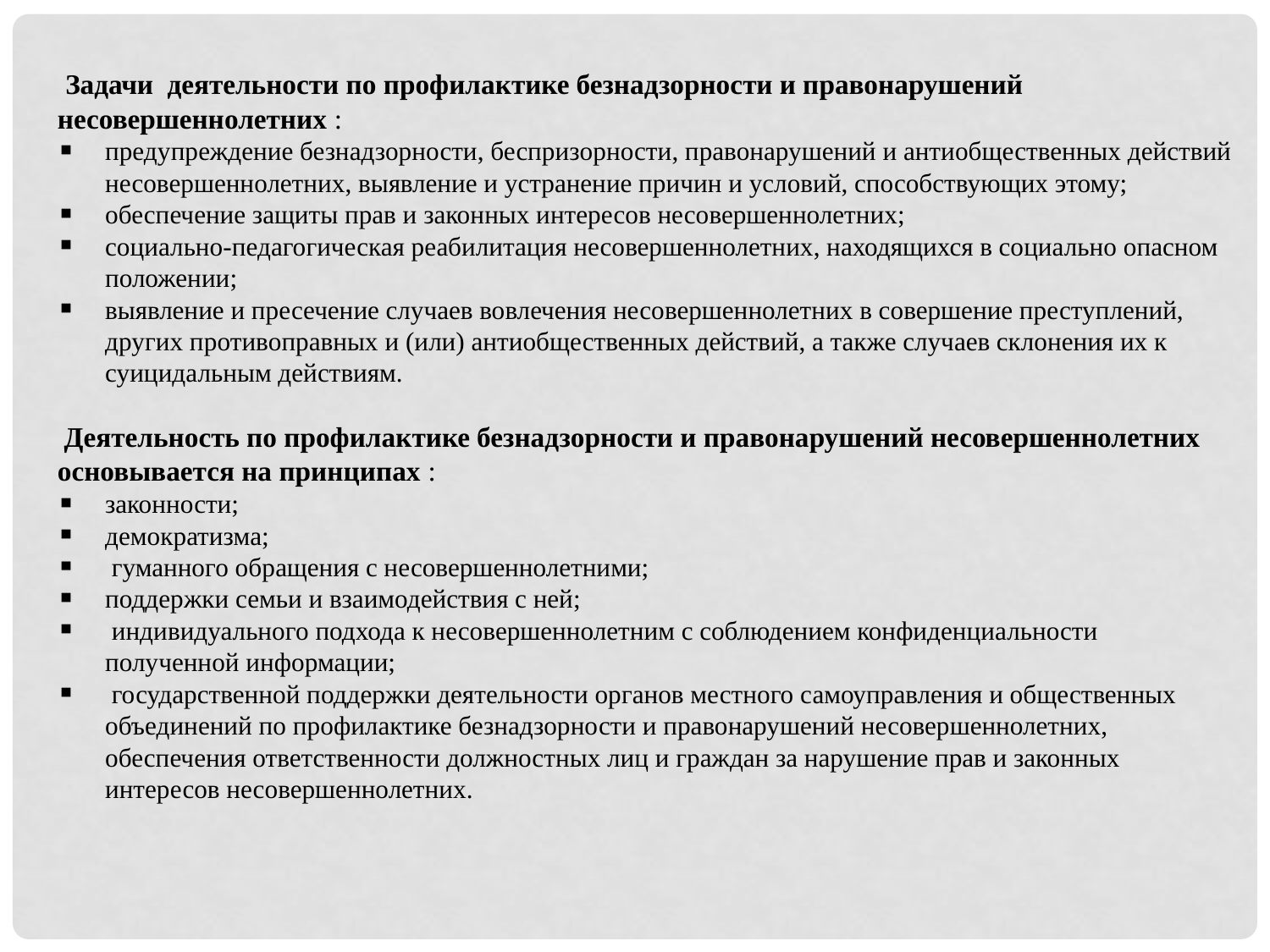

Задачи  деятельности по профилактике безнадзорности и правонарушений несовершеннолетних :
предупреждение безнадзорности, беспризорности, правонарушений и антиобщественных действий несовершеннолетних, выявление и устранение причин и условий, способствующих этому;
обеспечение защиты прав и законных интересов несовершеннолетних;
социально-педагогическая реабилитация несовершеннолетних, находящихся в социально опасном положении;
выявление и пресечение случаев вовлечения несовершеннолетних в совершение преступлений, других противоправных и (или) антиобщественных действий, а также случаев склонения их к суицидальным действиям.

 Деятельность по профилактике безнадзорности и правонарушений несовершеннолетних основывается на принципах :
законности;
демократизма;
 гуманного обращения с несовершеннолетними;
поддержки семьи и взаимодействия с ней;
 индивидуального подхода к несовершеннолетним с соблюдением конфиденциальности полученной информации;
 государственной поддержки деятельности органов местного самоуправления и общественных объединений по профилактике безнадзорности и правонарушений несовершеннолетних, обеспечения ответственности должностных лиц и граждан за нарушение прав и законных интересов несовершеннолетних.